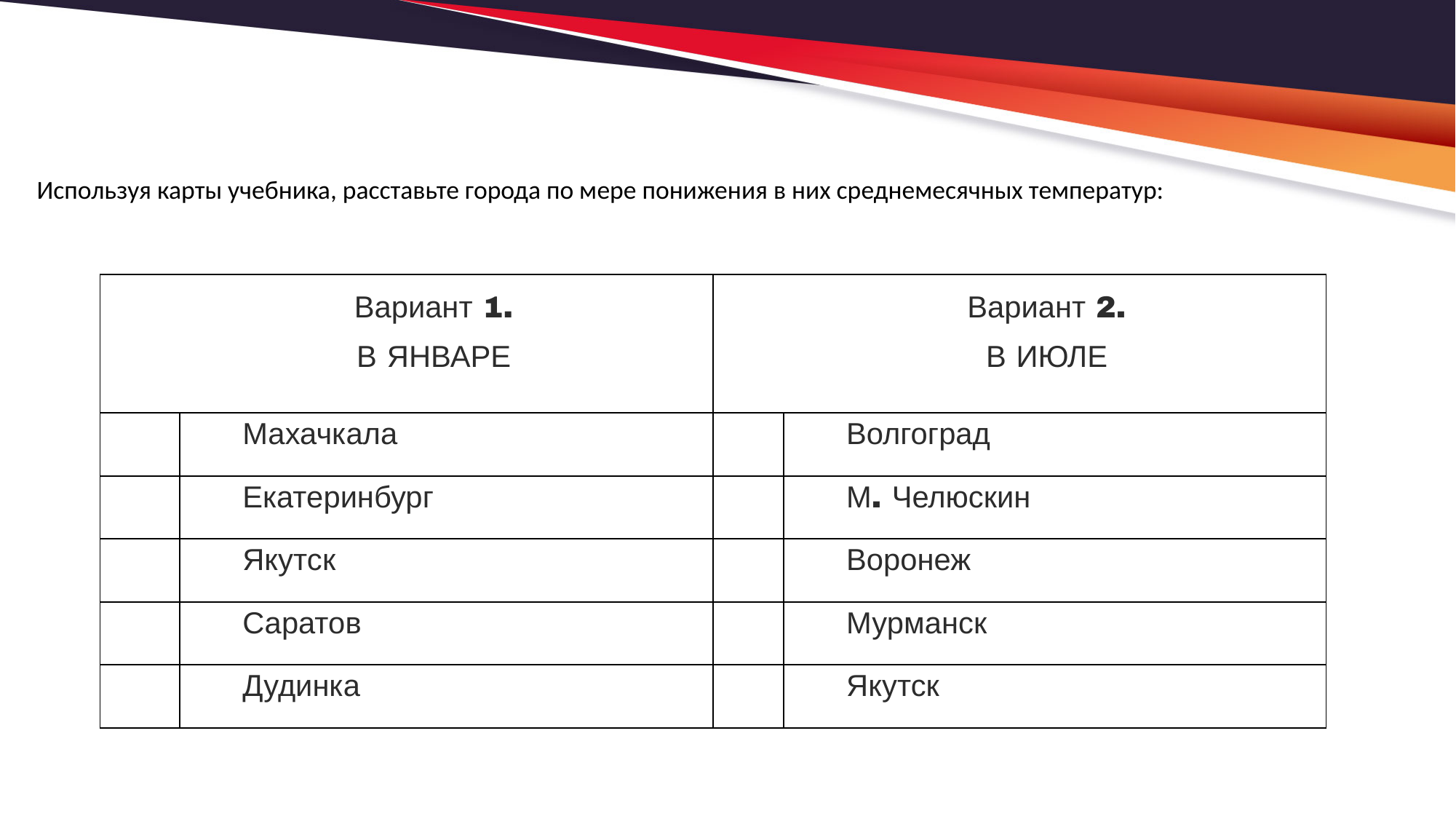

# Используя карты учебника, расставьте города по мере понижения в них среднемесячных температур:
| Вариант 1. В ЯНВАРЕ |  | Вариант 2. В ИЮЛЕ |  |
| --- | --- | --- | --- |
|  | Махачкала |  | Волгоград |
|  | Екатеринбург |  | М. Челюскин |
|  | Якутск |  | Воронеж |
|  | Саратов |  | Мурманск |
|  | Дудинка |  | Якутск |